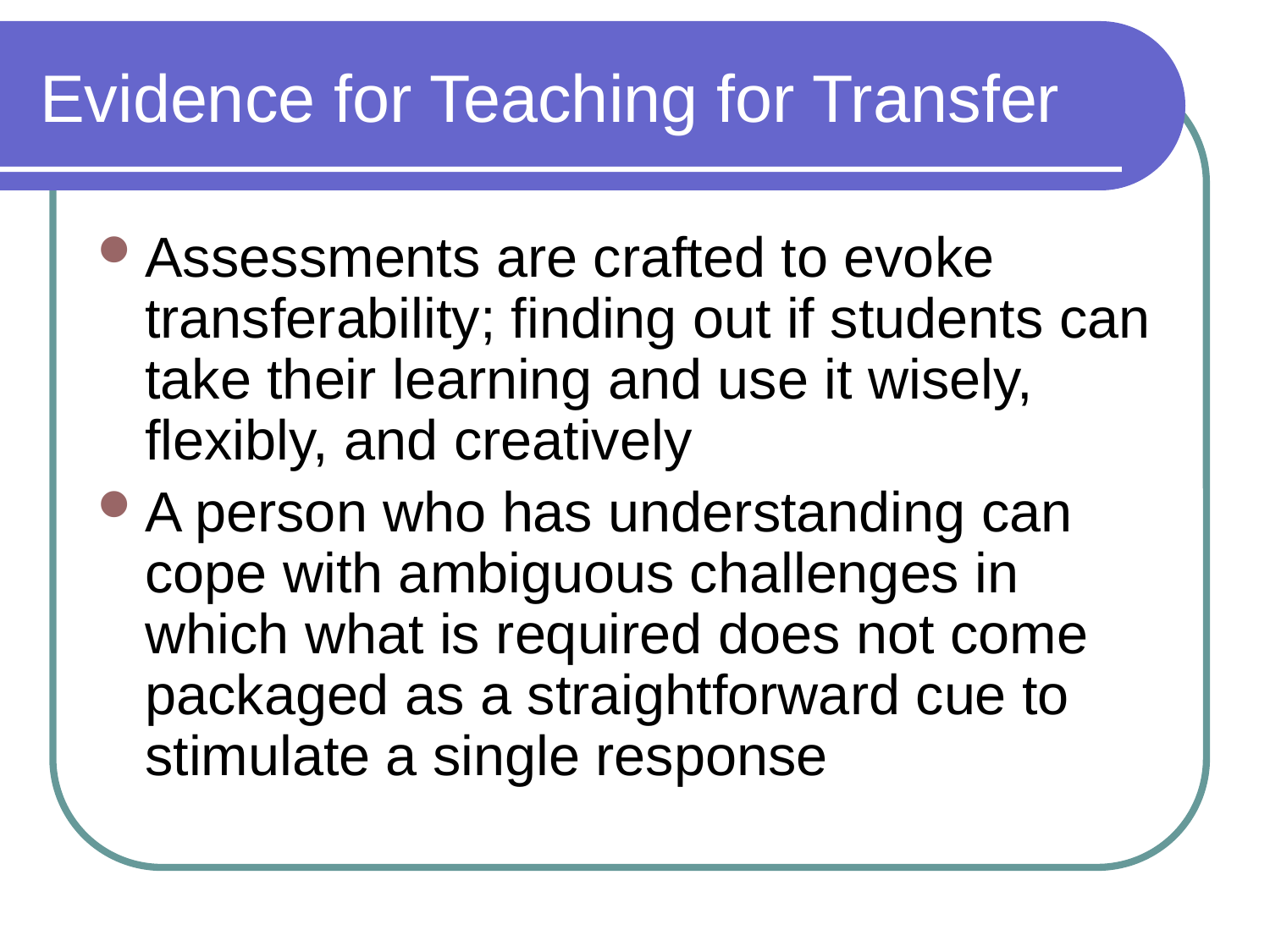

# Evidence for Teaching for Transfer
Assessments are crafted to evoke transferability; finding out if students can take their learning and use it wisely, flexibly, and creatively
A person who has understanding can cope with ambiguous challenges in which what is required does not come packaged as a straightforward cue to stimulate a single response